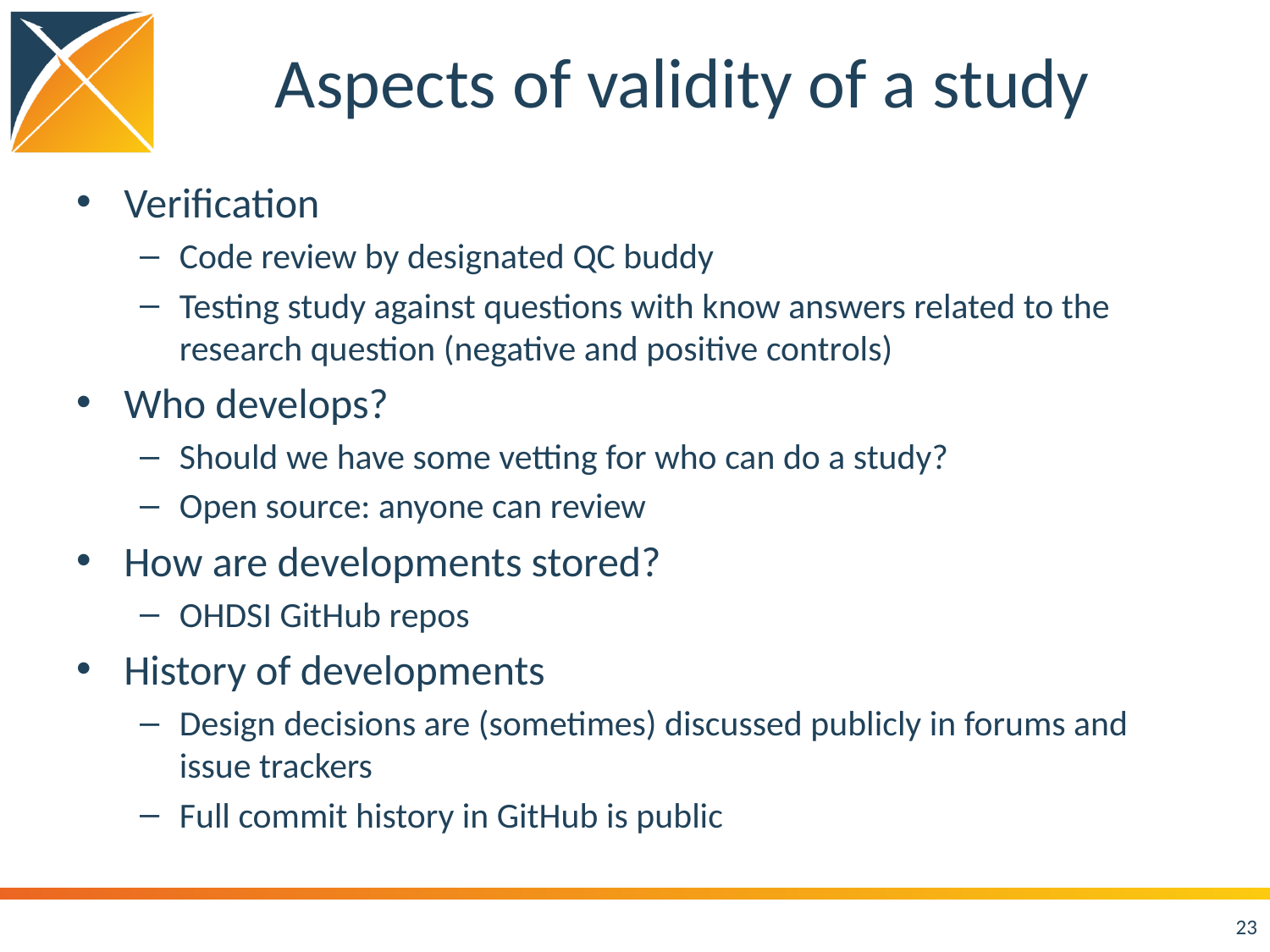

# Aspects of validity of a study
Verification
Code review by designated QC buddy
Testing study against questions with know answers related to the research question (negative and positive controls)
Who develops?
Should we have some vetting for who can do a study?
Open source: anyone can review
How are developments stored?
OHDSI GitHub repos
History of developments
Design decisions are (sometimes) discussed publicly in forums and issue trackers
Full commit history in GitHub is public

23